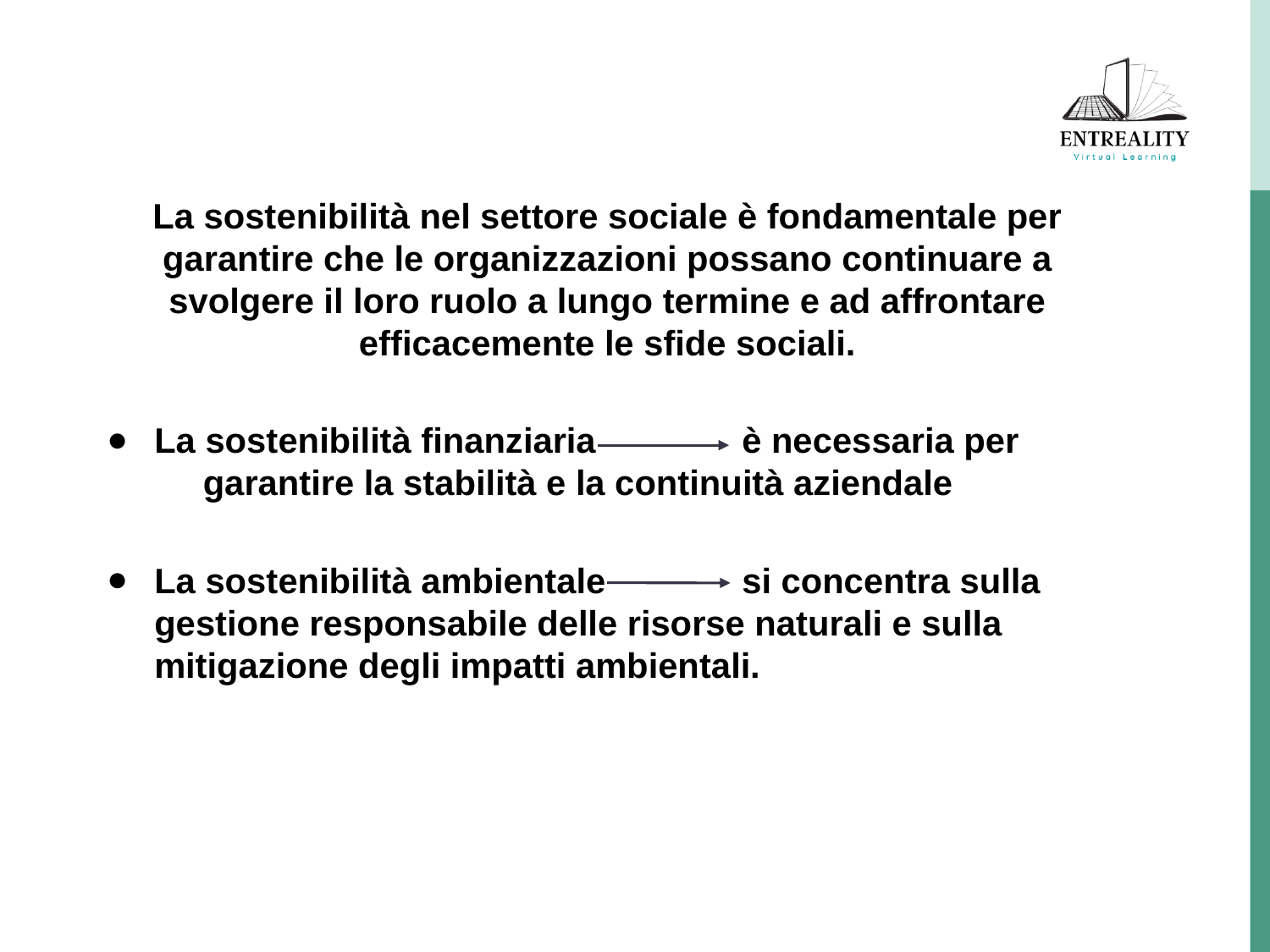

La sostenibilità nel settore sociale è fondamentale per garantire che le organizzazioni possano continuare a svolgere il loro ruolo a lungo termine e ad affrontare efficacemente le sfide sociali.

La sostenibilità finanziaria               è necessaria per                garantire la stabilità e la continuità aziendale

La sostenibilità ambientale              si concentra sulla gestione responsabile delle risorse naturali e sulla mitigazione degli impatti ambientali.